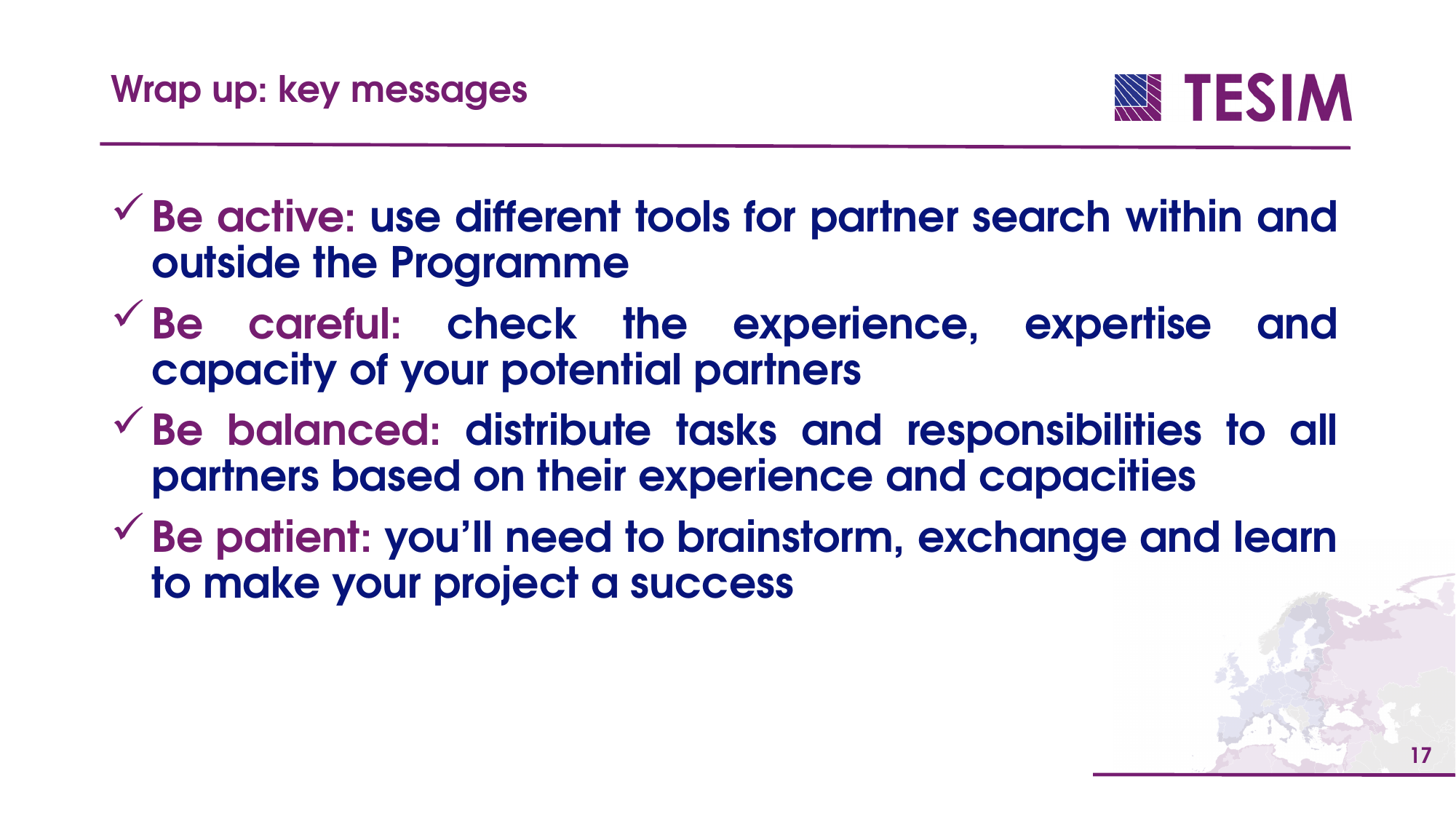

Wrap up: key messages
Be active: use different tools for partner search within and outside the Programme
Be careful: check the experience, expertise and capacity of your potential partners
Be balanced: distribute tasks and responsibilities to all partners based on their experience and capacities
Be patient: you’ll need to brainstorm, exchange and learn to make your project a success